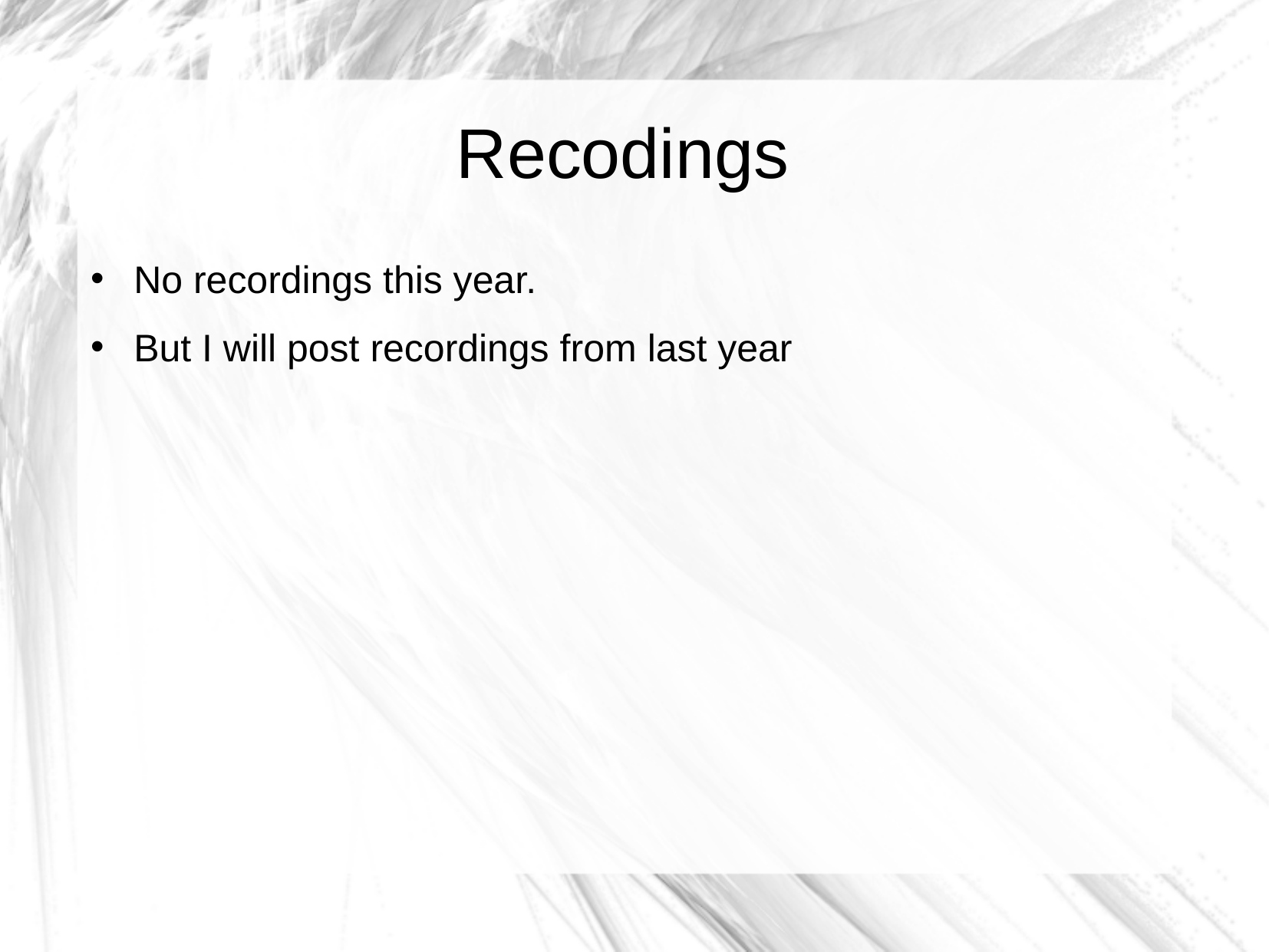

Recodings
No recordings this year.
But I will post recordings from last year